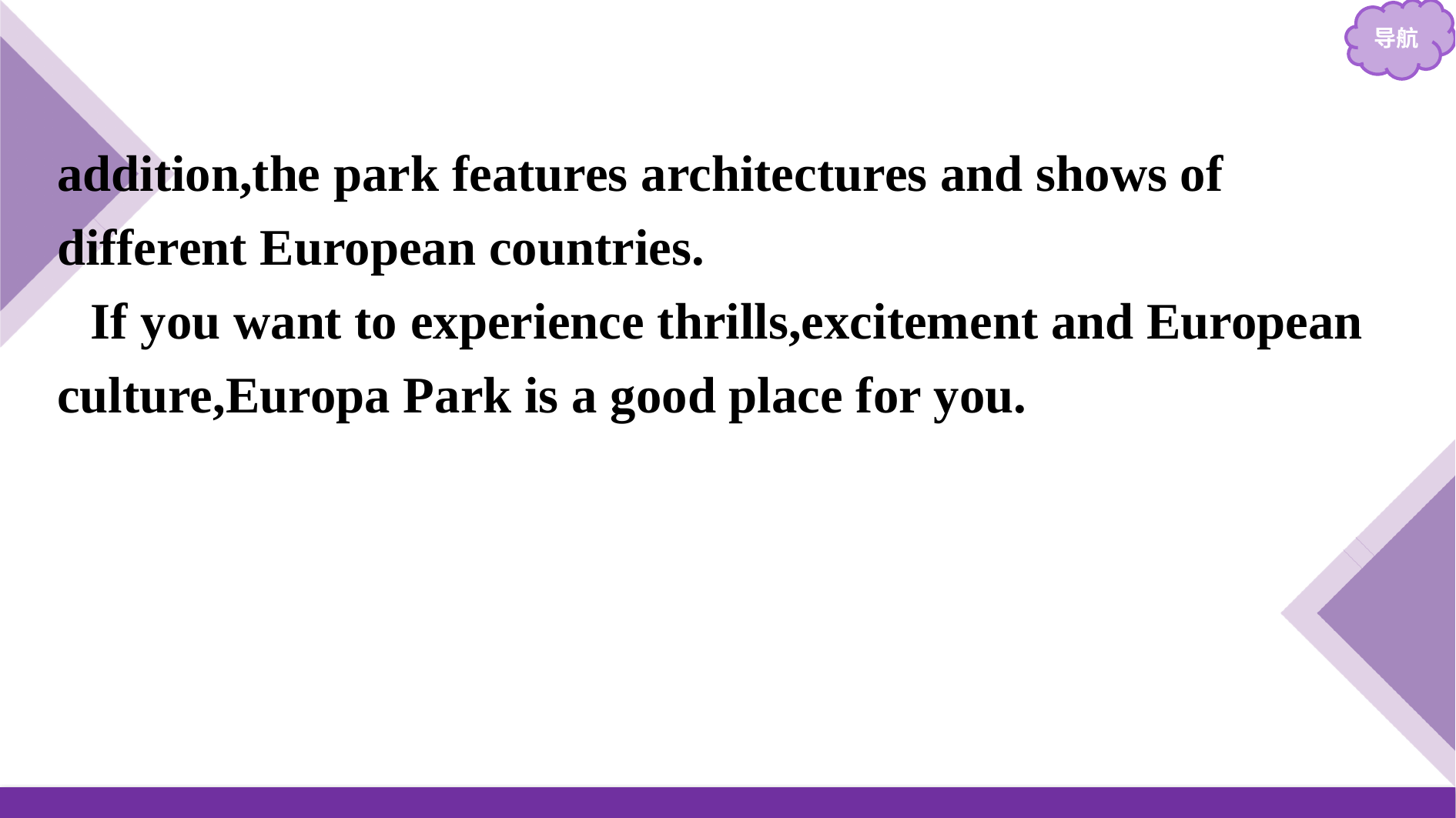

addition,the park features architectures and shows of different European countries.
If you want to experience thrills,excitement and European culture,Europa Park is a good place for you.